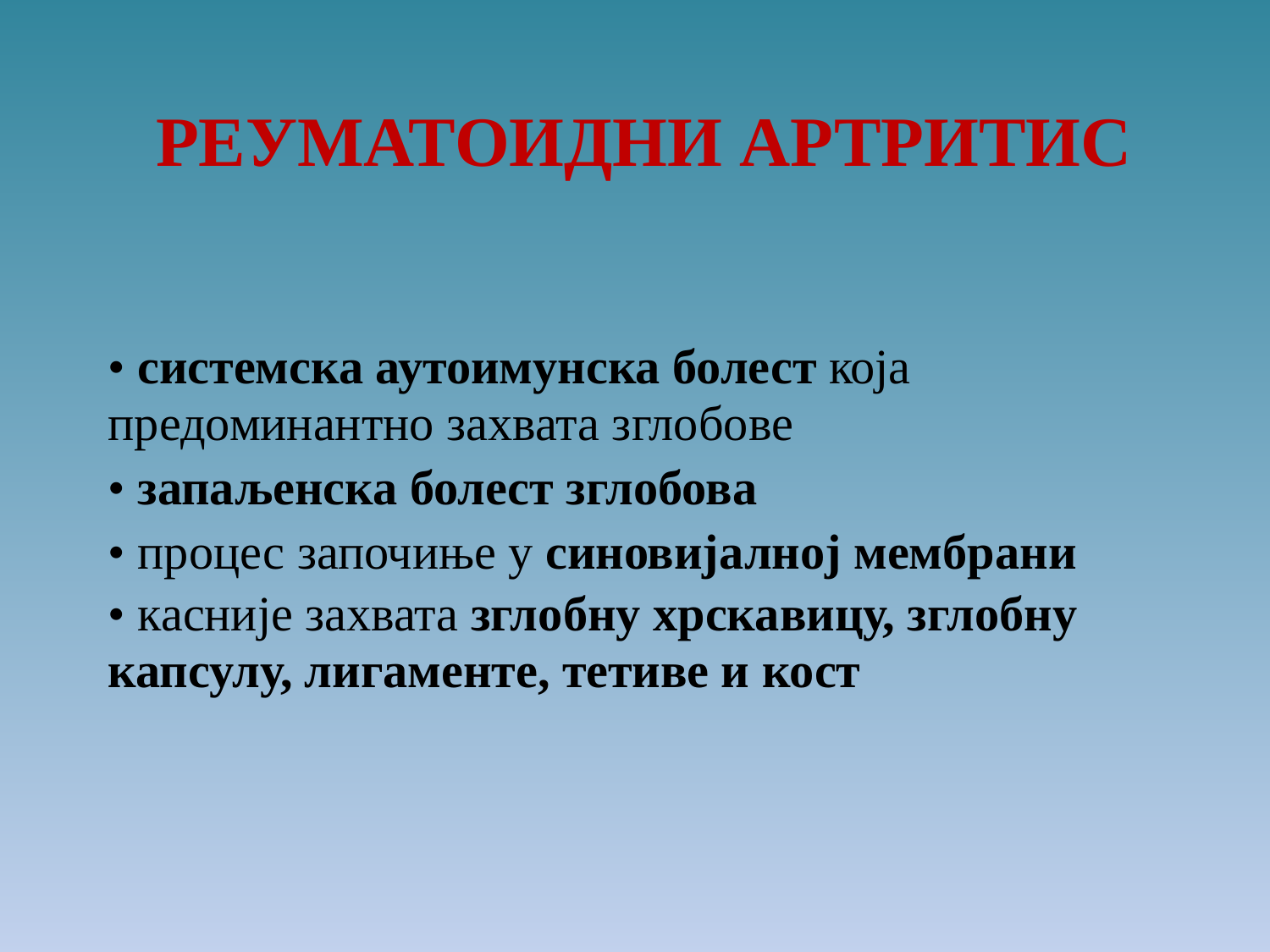

РЕУМАТОИДНИ АРТРИТИС
• системска аутоимунска болест која
предоминантно захвата зглобове
• запаљенска болест зглобова
• процес започиње у синовијалној мембрани
• касније захвата зглобну хрскавицу, зглобну
капсулу, лигаменте, тетиве и кост